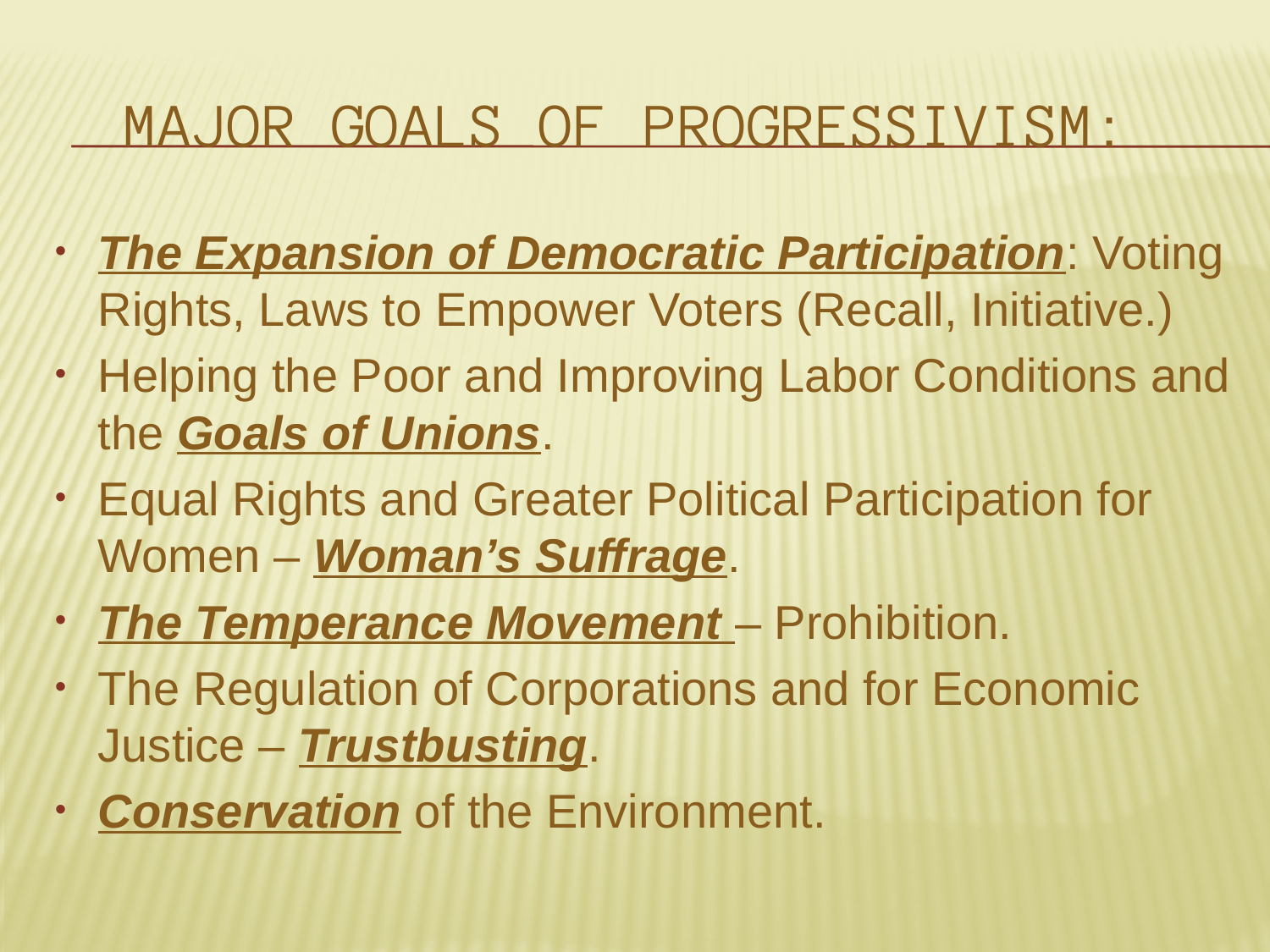

# Major goals of Progressivism:
The Expansion of Democratic Participation: Voting Rights, Laws to Empower Voters (Recall, Initiative.)
Helping the Poor and Improving Labor Conditions and the Goals of Unions.
Equal Rights and Greater Political Participation for Women – Woman’s Suffrage.
The Temperance Movement – Prohibition.
The Regulation of Corporations and for Economic Justice – Trustbusting.
Conservation of the Environment.